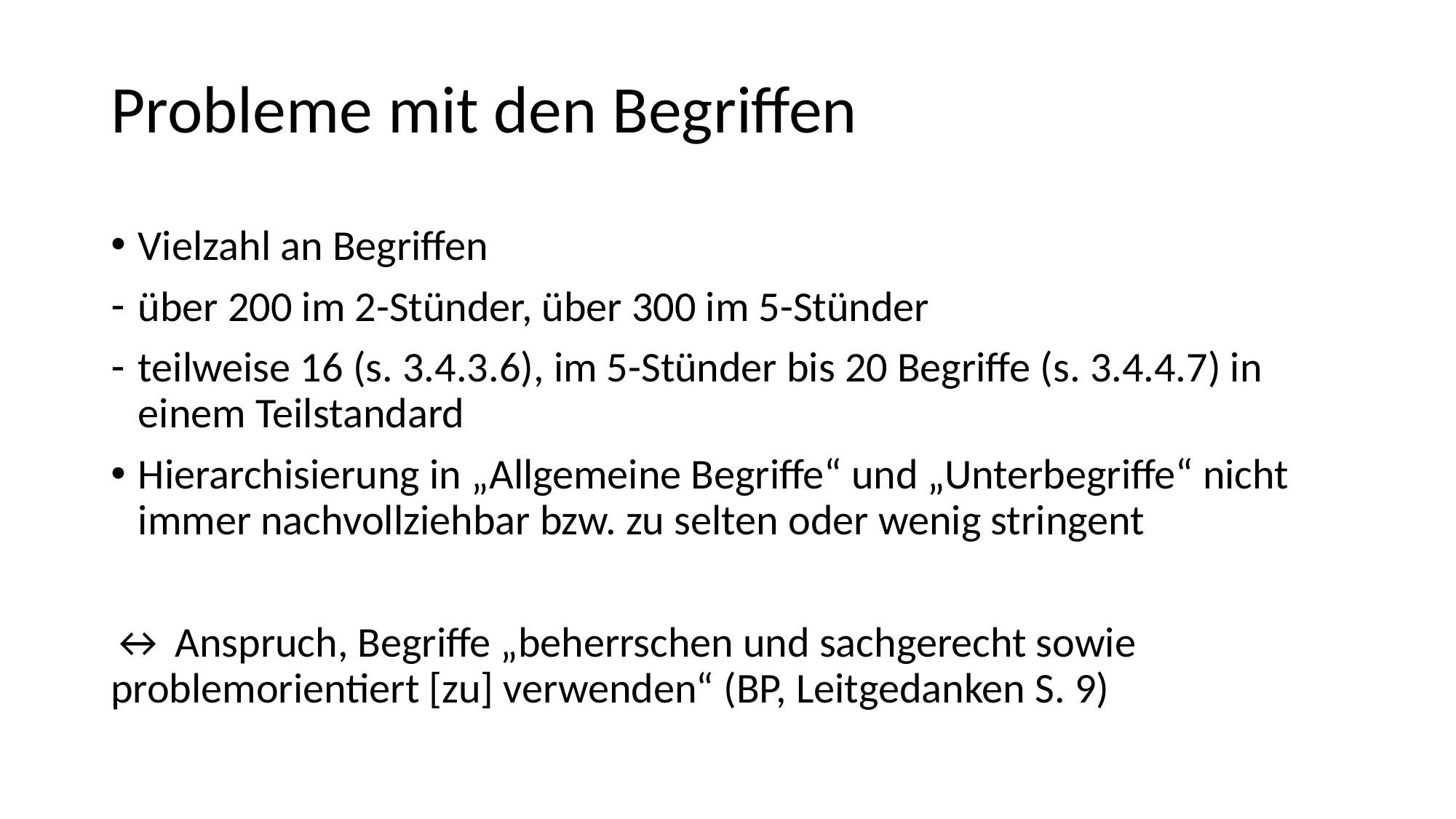

# Probleme mit den Begriffen
Vielzahl an Begriffen
über 200 im 2-Stünder, über 300 im 5-Stünder
teilweise 16 (s. 3.4.3.6), im 5-Stünder bis 20 Begriffe (s. 3.4.4.7) in einem Teilstandard
Hierarchisierung in „Allgemeine Begriffe“ und „Unterbegriffe“ nicht immer nachvollziehbar bzw. zu selten oder wenig stringent

↔ Anspruch, Begriffe „beherrschen und sachgerecht sowie problemorientiert [zu] verwenden“ (BP, Leitgedanken S. 9)